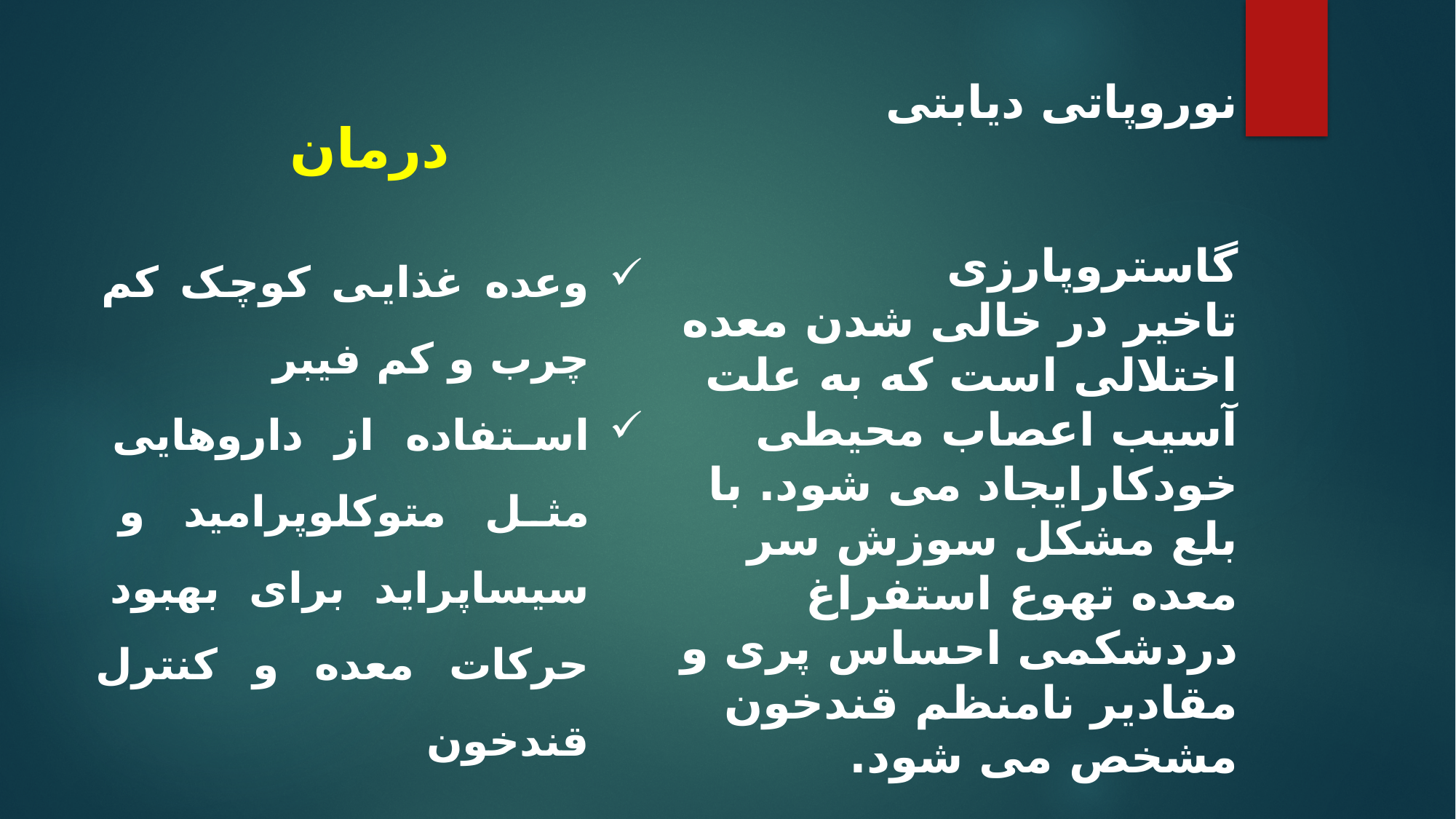

نوروپاتی دیابتی

گاستروپارزی
تاخیر در خالی شدن معده اختلالی است که به علت آسیب اعصاب محیطی خودکارایجاد می شود. با بلع مشکل سوزش سر معده تهوع استفراغ دردشکمی احساس پری و مقادیر نامنظم قندخون مشخص می شود.

درمان

وعده غذایی کوچک کم چرب و کم فیبر
استفاده از داروهایی مثل متوکلوپرامید و سیساپراید برای بهبود حرکات معده و کنترل قندخون